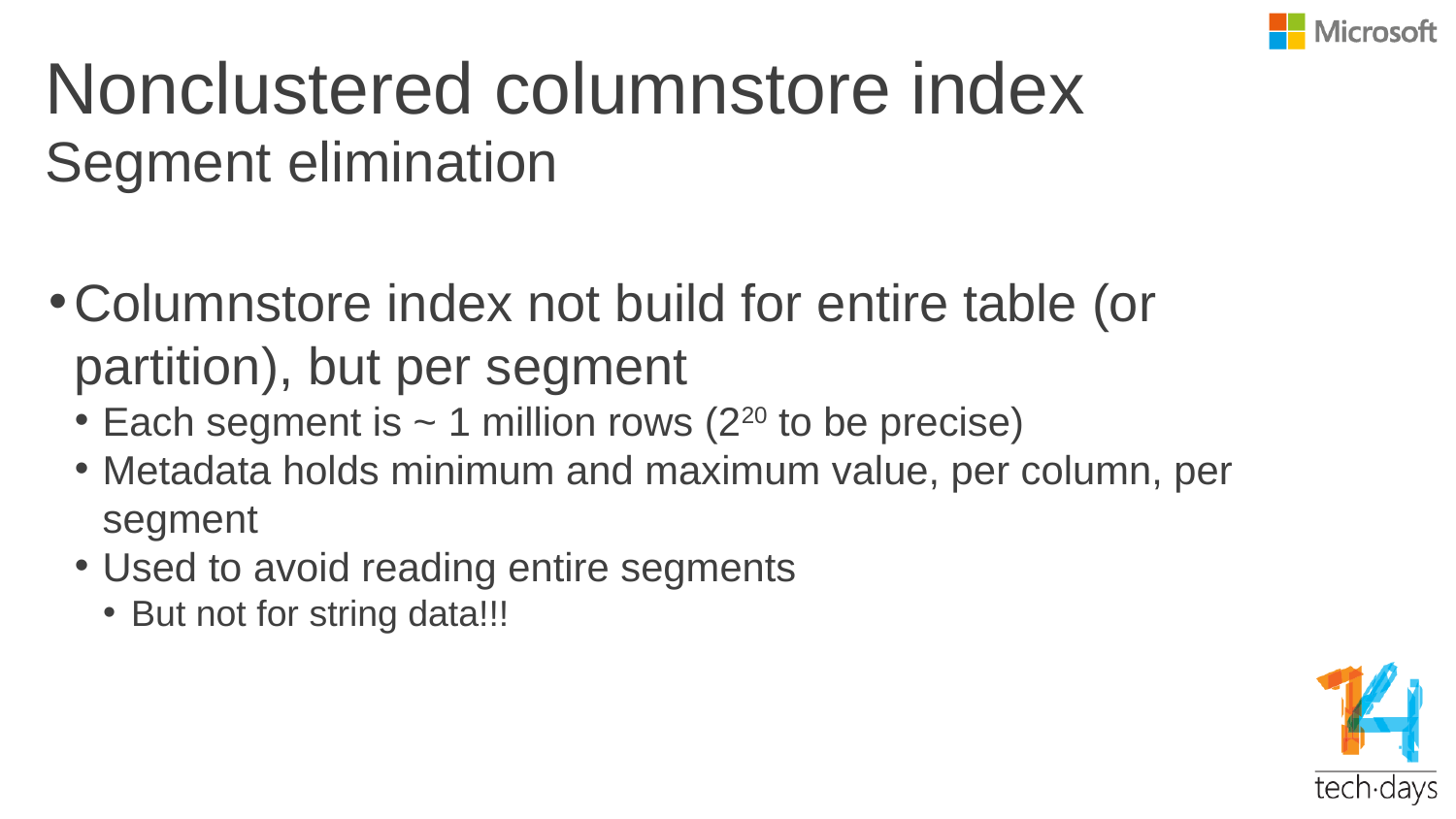

# Nonclustered columnstore index
Segment elimination
Columnstore index not build for entire table (or partition), but per segment
Each segment is ~ 1 million rows (220 to be precise)
Metadata holds minimum and maximum value, per column, per segment
Used to avoid reading entire segments
But not for string data!!!